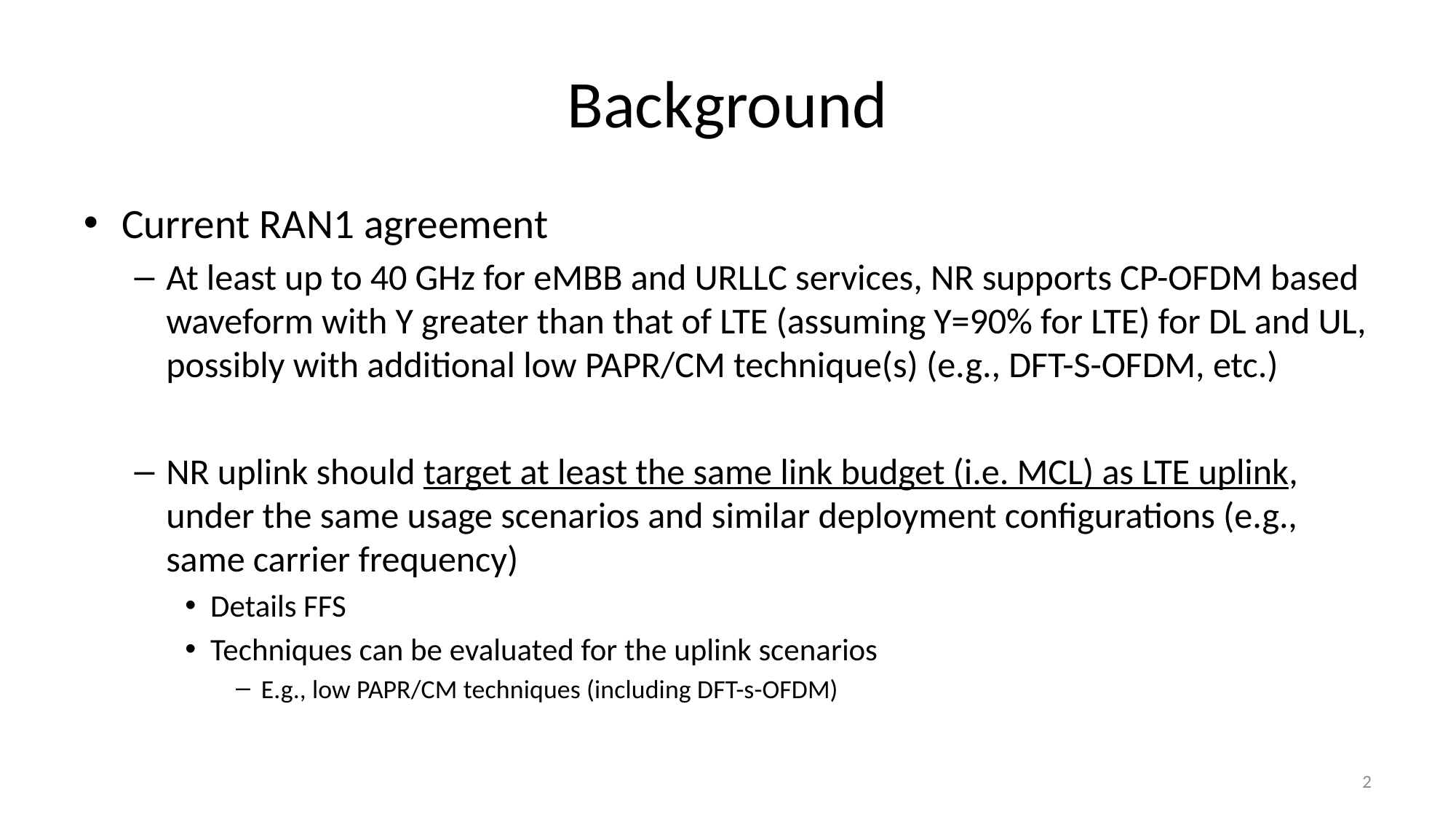

# Background
Current RAN1 agreement
At least up to 40 GHz for eMBB and URLLC services, NR supports CP-OFDM based waveform with Y greater than that of LTE (assuming Y=90% for LTE) for DL and UL, possibly with additional low PAPR/CM technique(s) (e.g., DFT-S-OFDM, etc.)

NR uplink should target at least the same link budget (i.e. MCL) as LTE uplink, under the same usage scenarios and similar deployment configurations (e.g., same carrier frequency)
Details FFS
Techniques can be evaluated for the uplink scenarios
E.g., low PAPR/CM techniques (including DFT-s-OFDM)

2